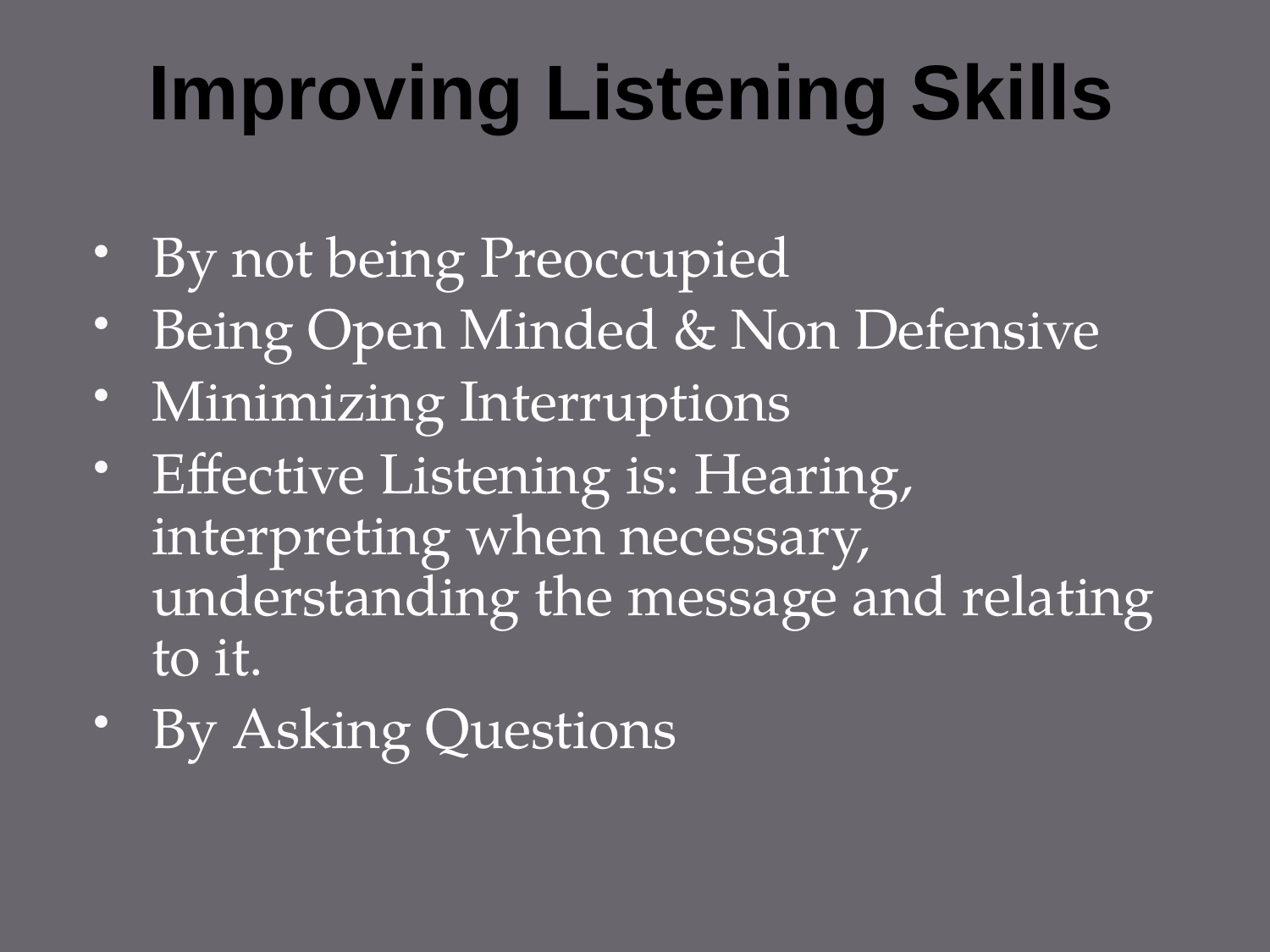

# Improving Listening Skills
By not being Preoccupied
Being Open Minded & Non Defensive
Minimizing Interruptions
Effective Listening is: Hearing, interpreting when necessary, understanding the message and relating to it.
By Asking Questions